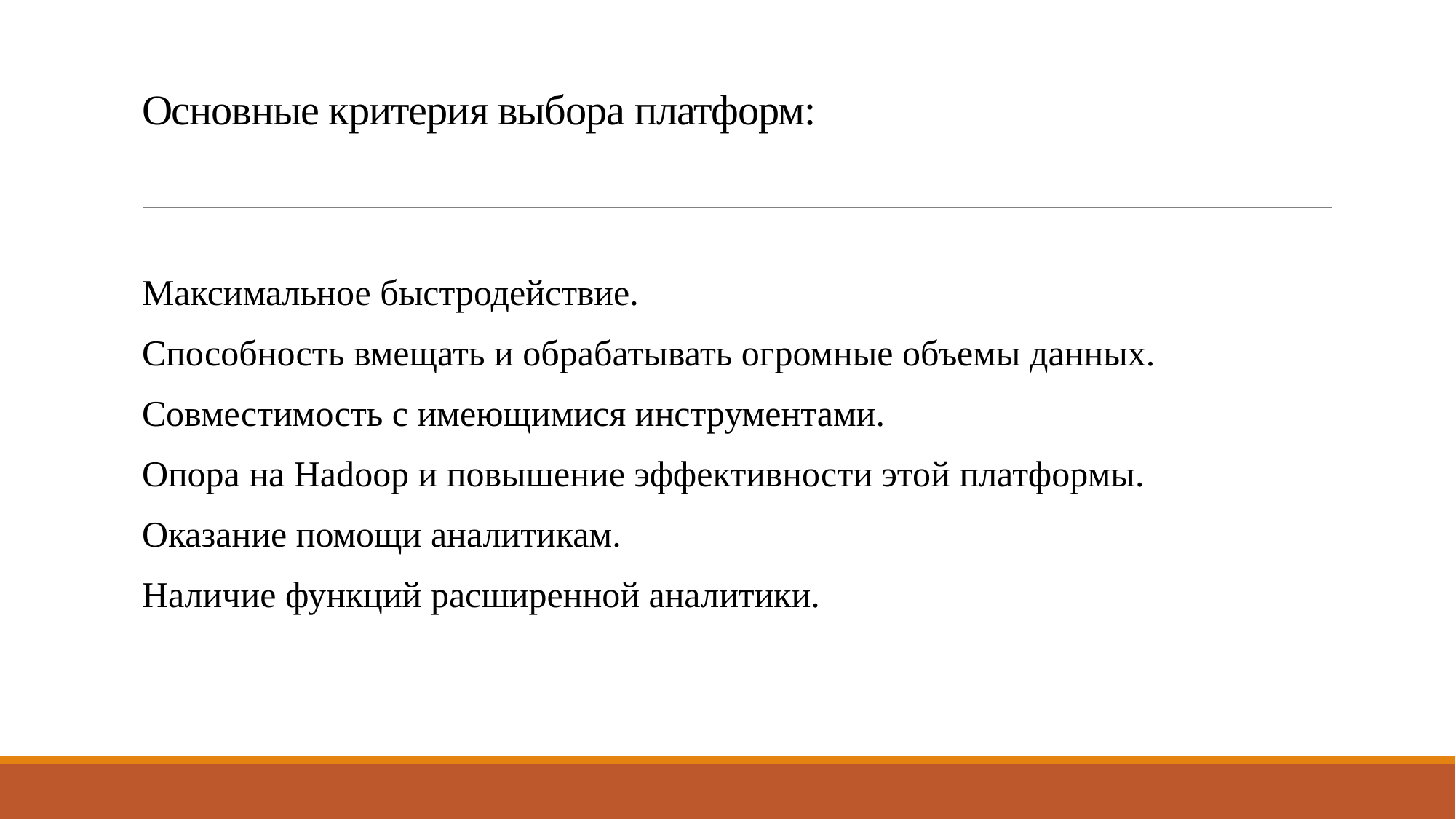

# Основные критерия выбора платформ:
Максимальное быстродействие.
Способность вмещать и обрабатывать огромные объемы данных.
Совместимость с имеющимися инструментами.
Опора на Hadoop и повышение эффективности этой платформы.
Оказание помощи аналитикам.
Наличие функций расширенной аналитики.